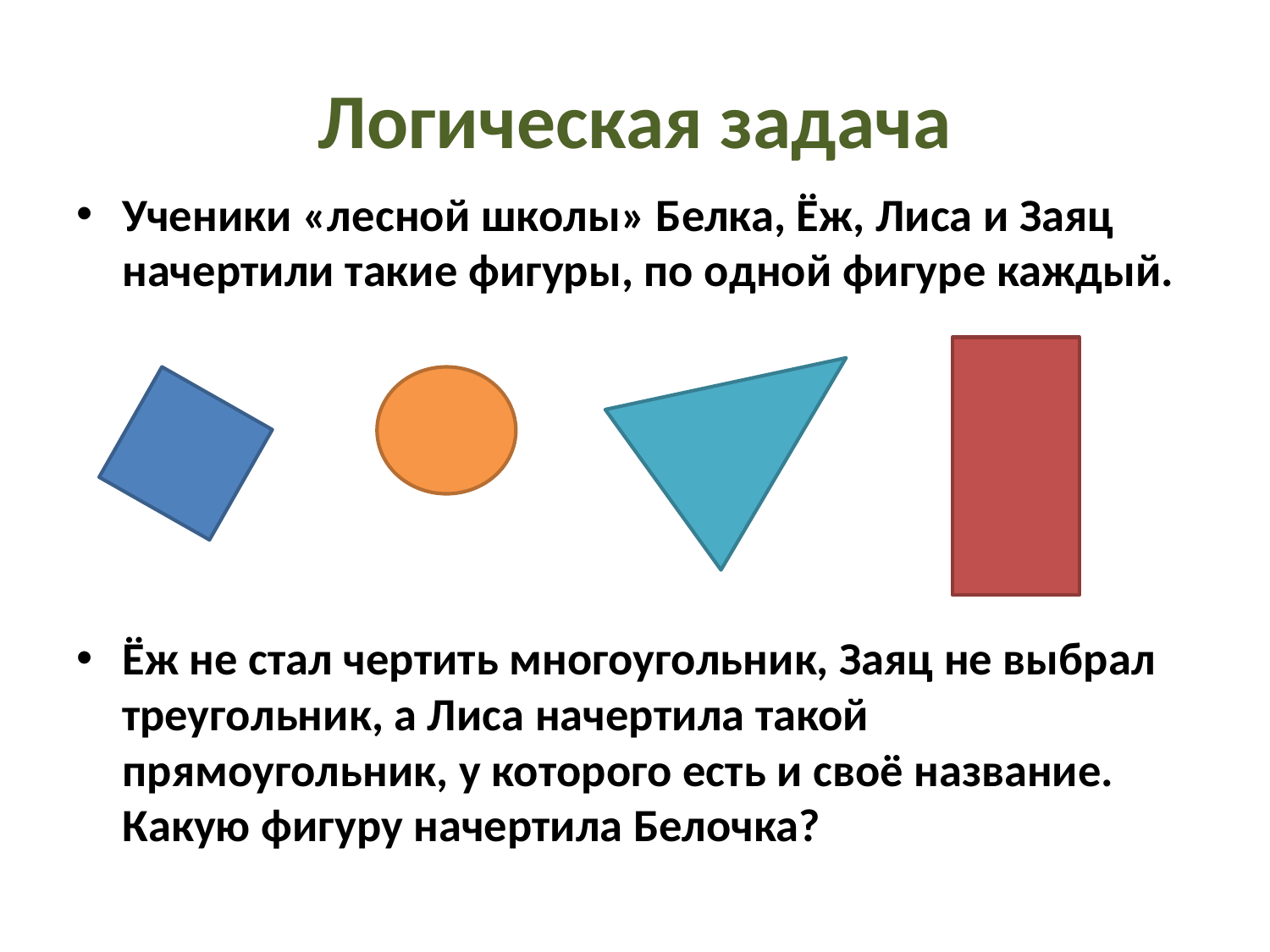

# Логическая задача
Ученики «лесной школы» Белка, Ёж, Лиса и Заяц начертили такие фигуры, по одной фигуре каждый.

Ёж не стал чертить многоугольник, Заяц не выбрал треугольник, а Лиса начертила такой прямоугольник, у которого есть и своё название. Какую фигуру начертила Белочка?